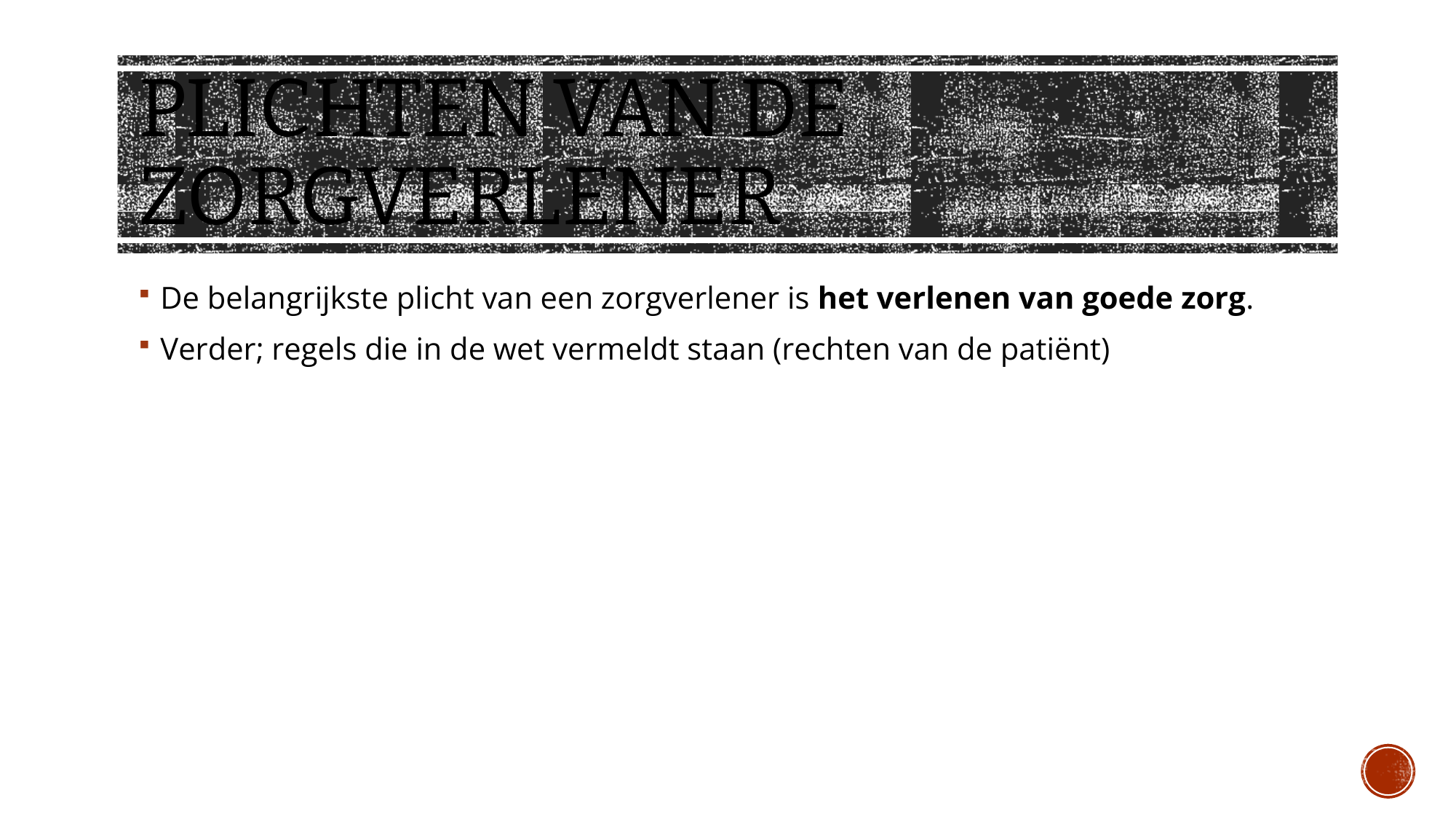

# Plichten van de zorgverlener

De belangrijkste plicht van een zorgverlener is het verlenen van goede zorg.
Verder; regels die in de wet vermeldt staan (rechten van de patiënt)